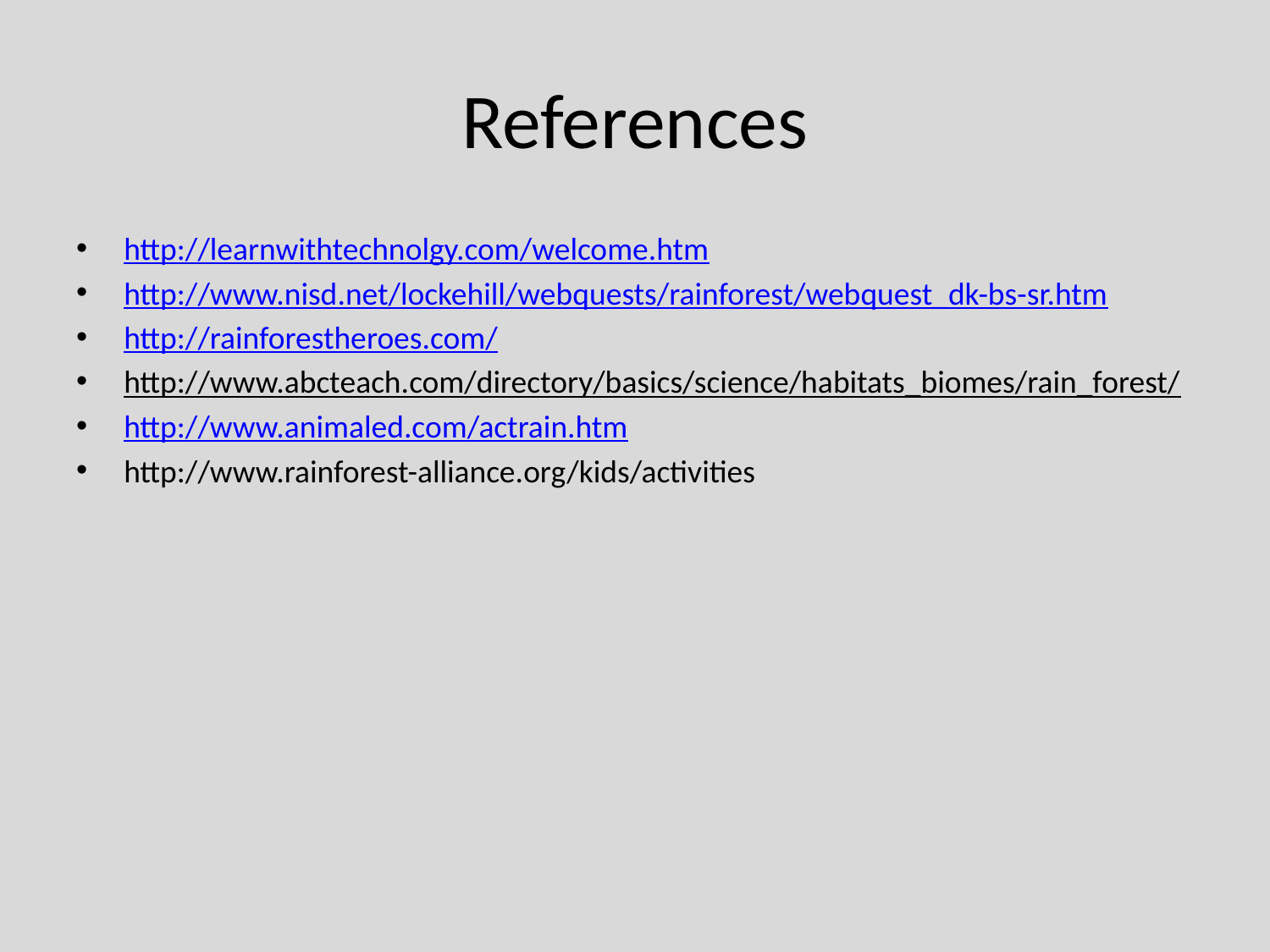

# References
http://learnwithtechnolgy.com/welcome.htm
http://www.nisd.net/lockehill/webquests/rainforest/webquest_dk-bs-sr.htm
http://rainforestheroes.com/
http://www.abcteach.com/directory/basics/science/habitats_biomes/rain_forest/
http://www.animaled.com/actrain.htm
http://www.rainforest-alliance.org/kids/activities